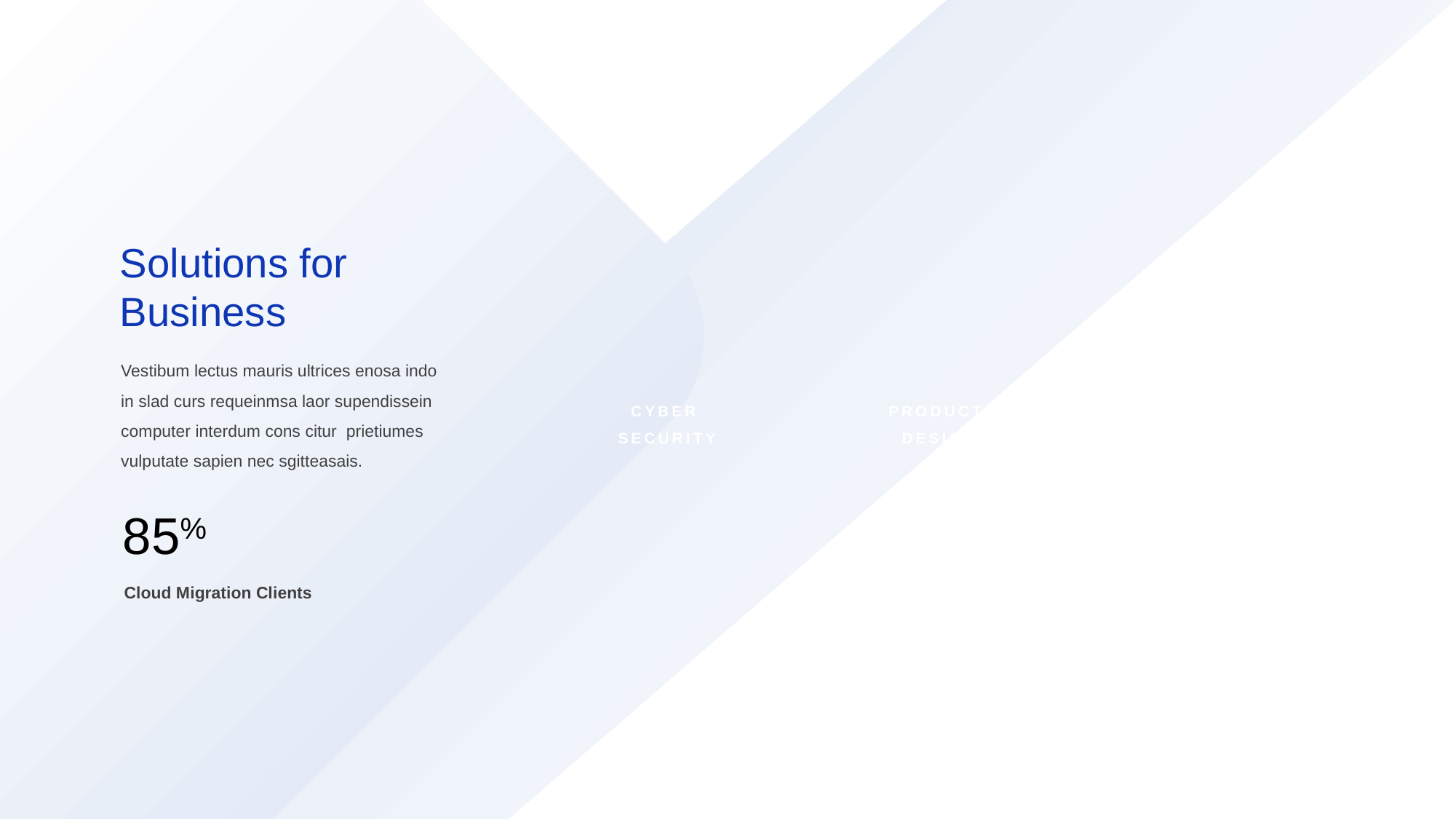

Solutions for Business
Vestibum lectus mauris ultrices enosa indo in slad curs requeinmsa laor supendissein computer interdum cons citur  prietiumes vulputate sapien nec sgitteasais.
PRODUCT
DESIGN
WEBSITE
DEVELOPMENT
CYBER
SECURITY
85%
Cloud Migration Clients